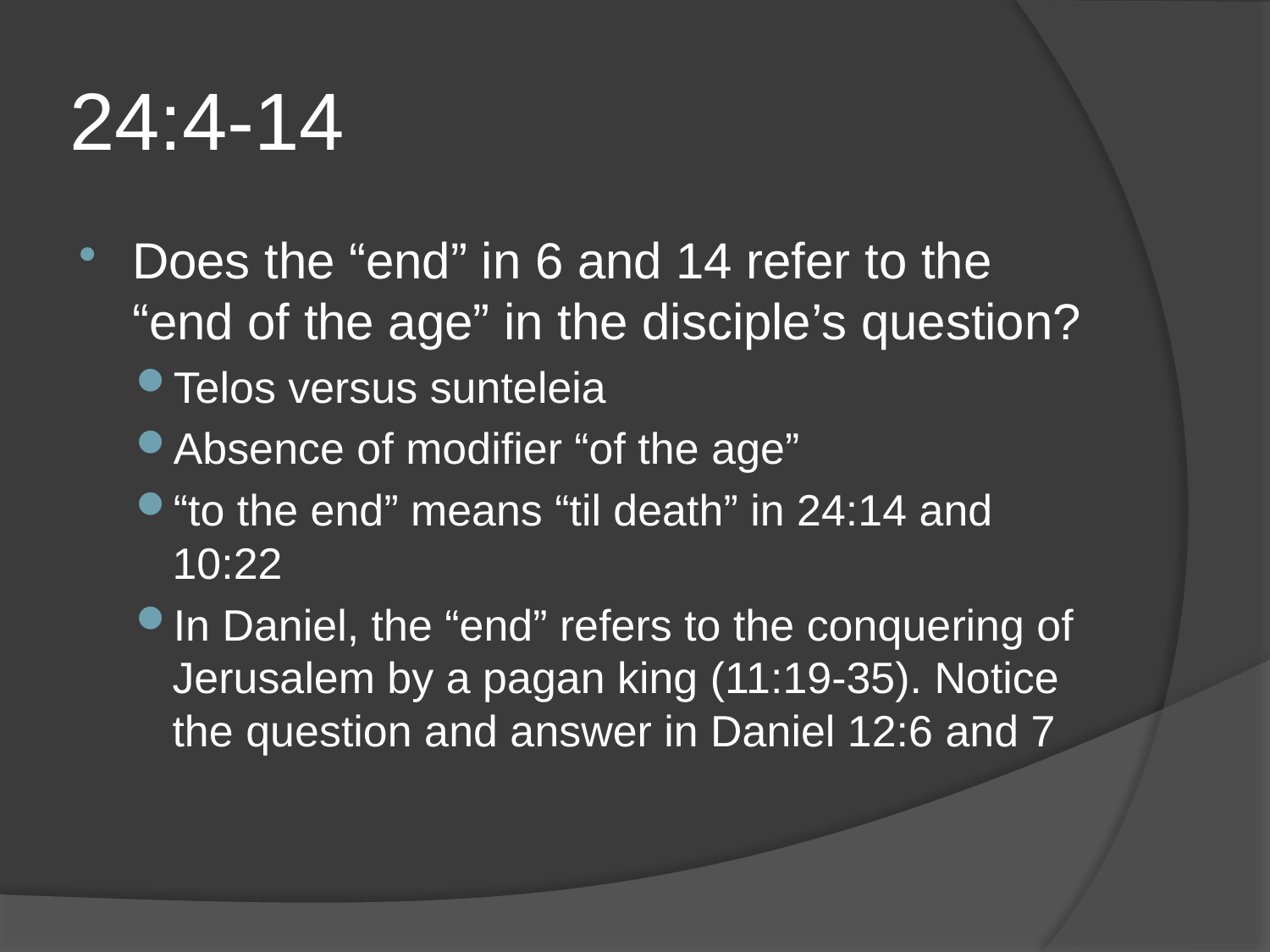

# 24:4-14
Does the “end” in 6 and 14 refer to the “end of the age” in the disciple’s question?
Telos versus sunteleia
Absence of modifier “of the age”
“to the end” means “til death” in 24:14 and 10:22
In Daniel, the “end” refers to the conquering of Jerusalem by a pagan king (11:19-35). Notice the question and answer in Daniel 12:6 and 7